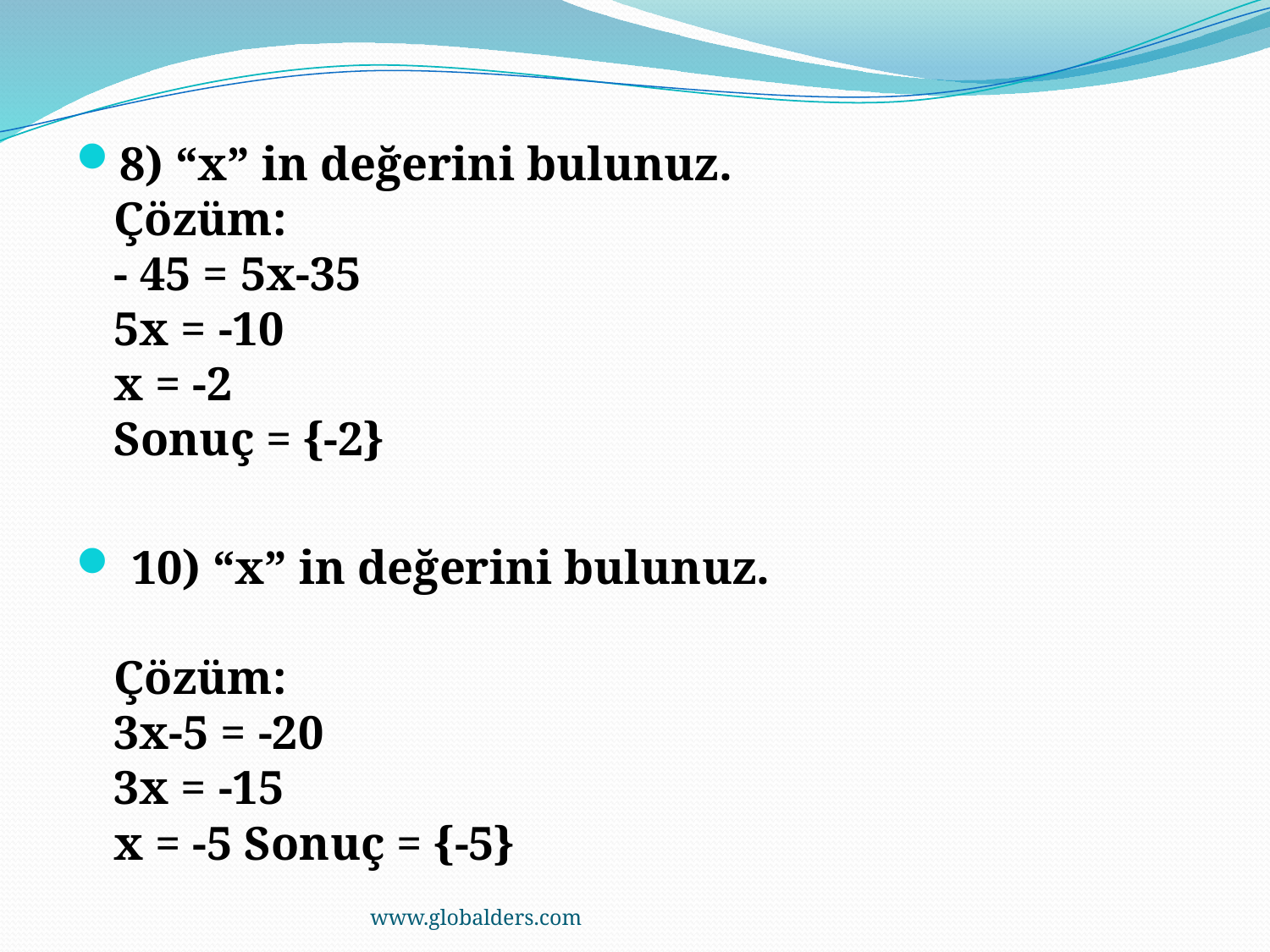

8) “x” in değerini bulunuz.
Çözüm:
- 45 = 5x-35
5x = -10
x = -2
Sonuç = {-2}

 10) “x” in değerini bulunuz.
Çözüm:
3x-5 = -20
3x = -15
x = -5 Sonuç = {-5}

www.globalders.com